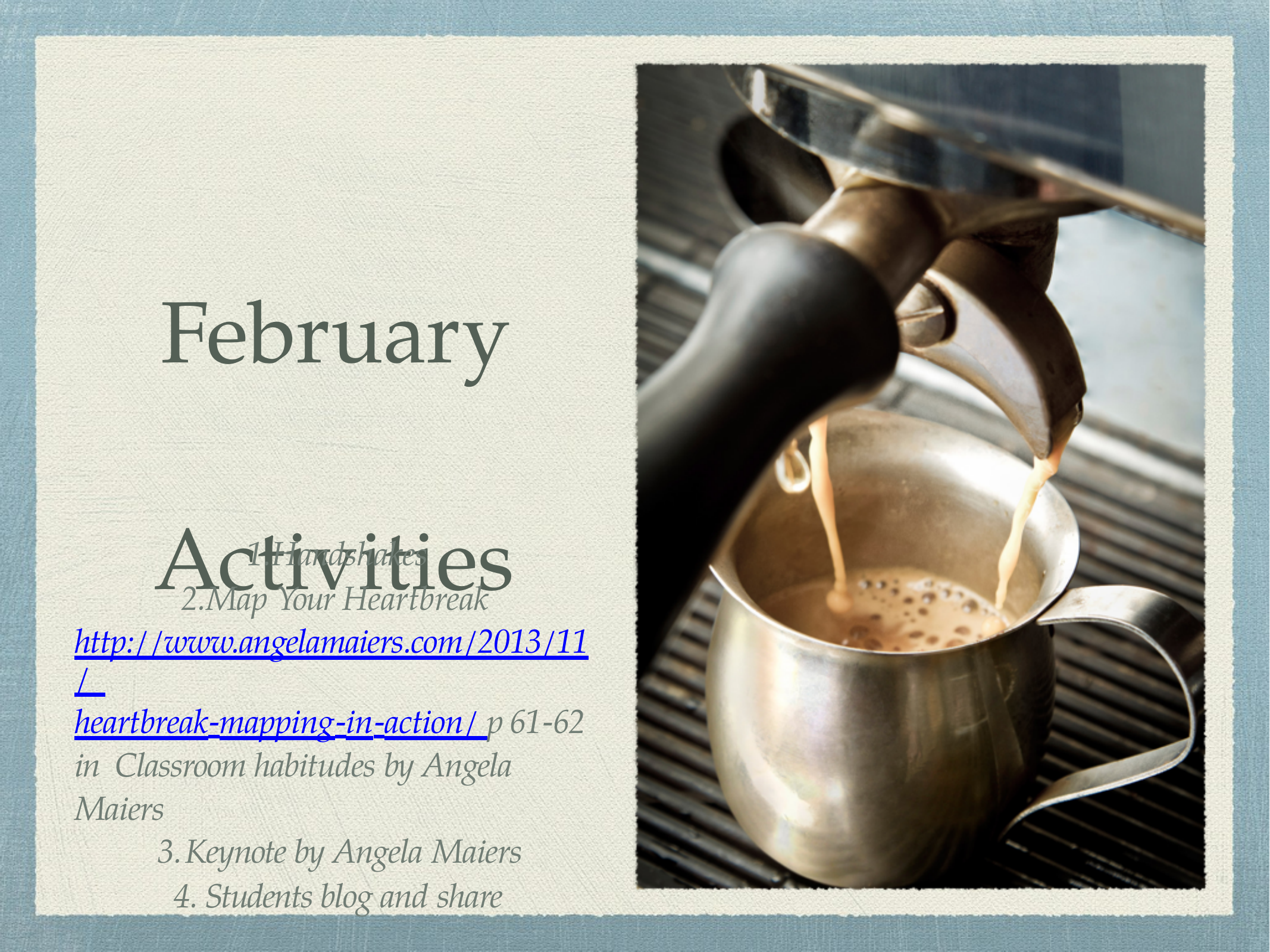

# February  Activities
Handshakes
Map Your Heartbreak  http://www.angelamaiers.com/2013/11/  heartbreak-mapping-in-action/ p 61-62 in  Classroom habitudes by Angela Maiers
Keynote by Angela Maiers
Students blog and share